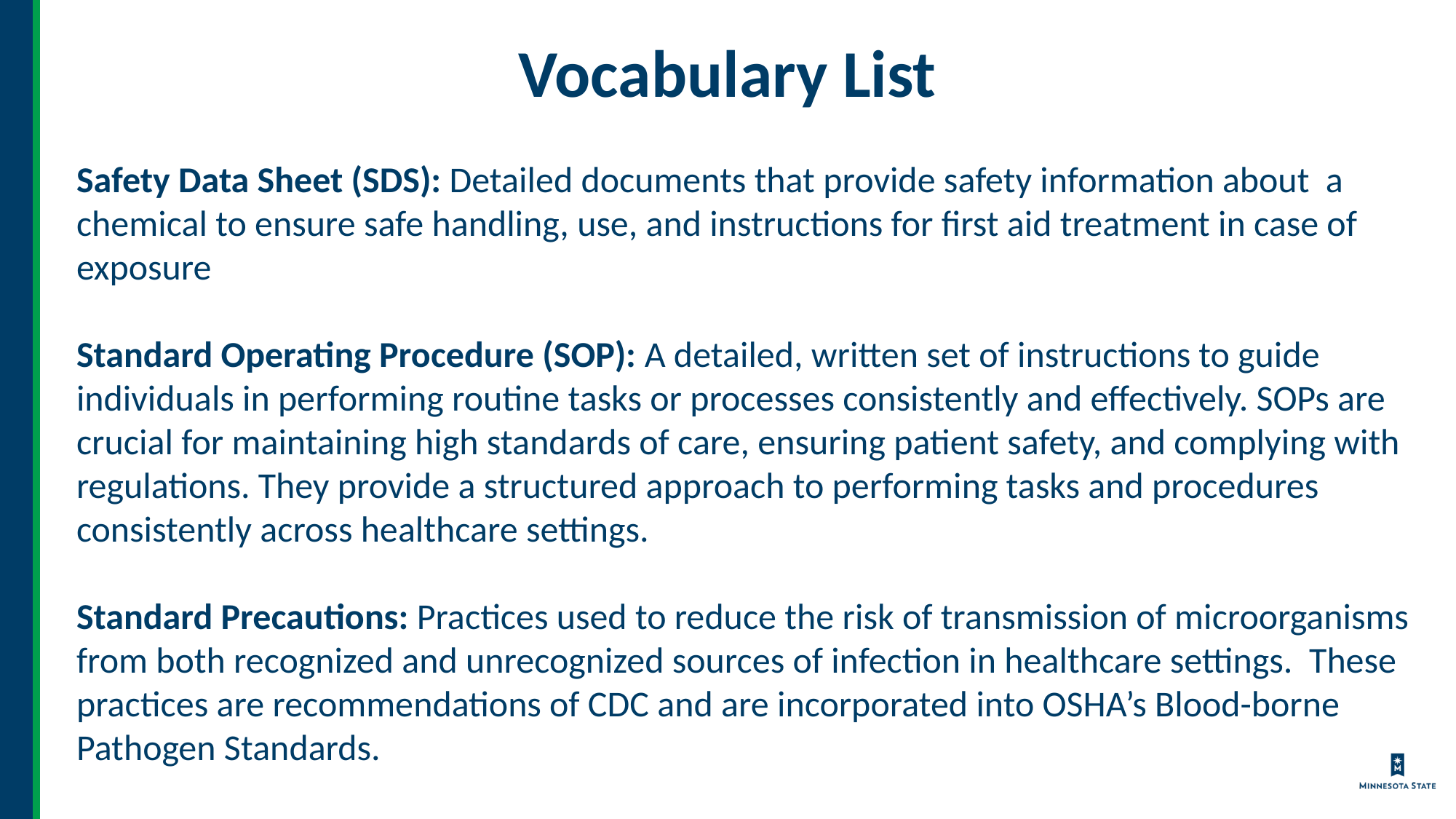

# Vocabulary List
Safety Data Sheet (SDS): Detailed documents that provide safety information about  a chemical to ensure safe handling, use, and instructions for first aid treatment in case of exposure

Standard Operating Procedure (SOP): A detailed, written set of instructions to guide individuals in performing routine tasks or processes consistently and effectively. SOPs are crucial for maintaining high standards of care, ensuring patient safety, and complying with regulations. They provide a structured approach to performing tasks and procedures consistently across healthcare settings.

Standard Precautions: Practices used to reduce the risk of transmission of microorganisms from both recognized and unrecognized sources of infection in healthcare settings.  These practices are recommendations of CDC and are incorporated into OSHA’s Blood-borne Pathogen Standards.